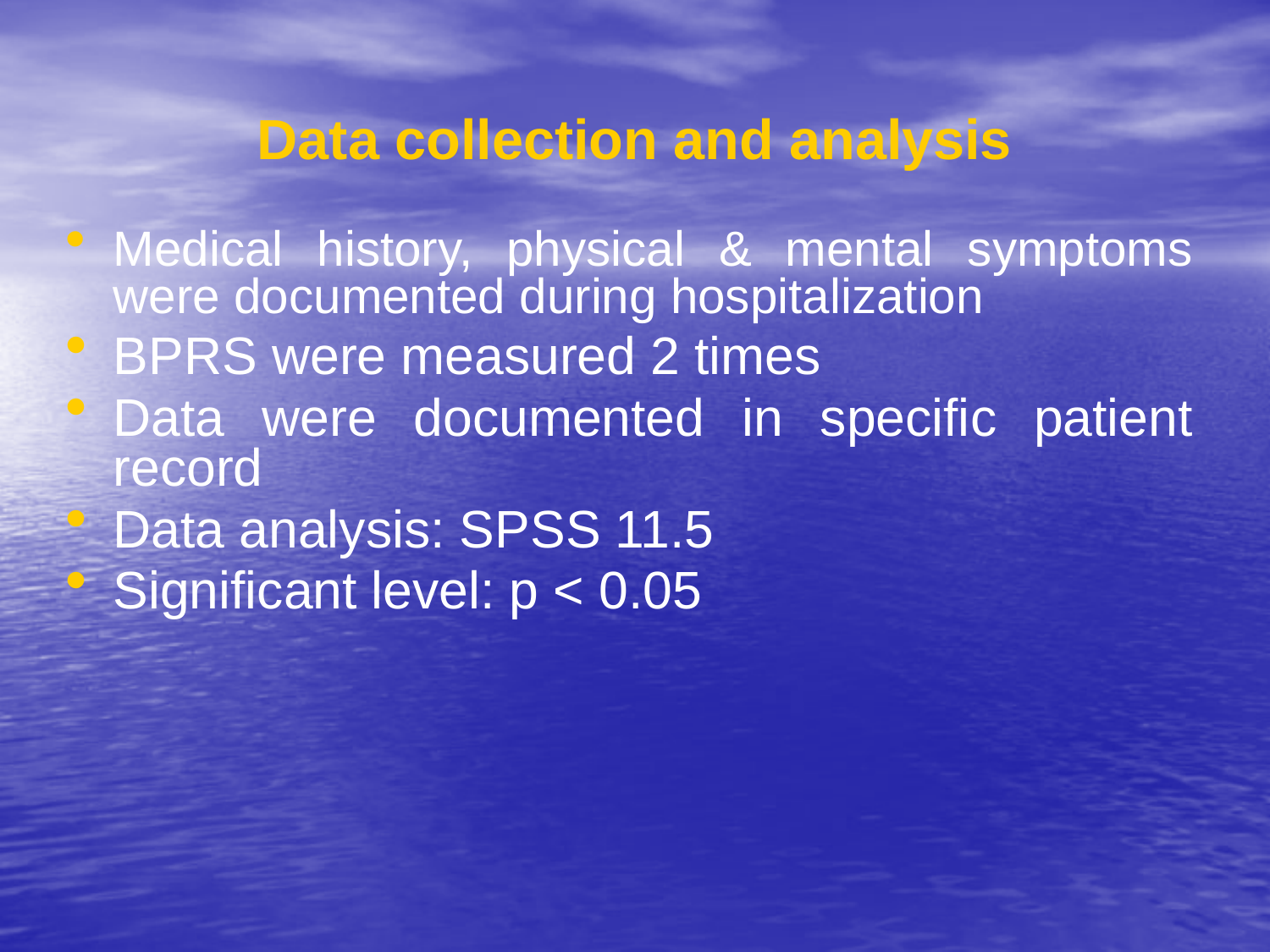

# Data collection and analysis
Medical history, physical & mental symptoms were documented during hospitalization
BPRS were measured 2 times
Data were documented in specific patient record
Data analysis: SPSS 11.5
Significant level: p < 0.05